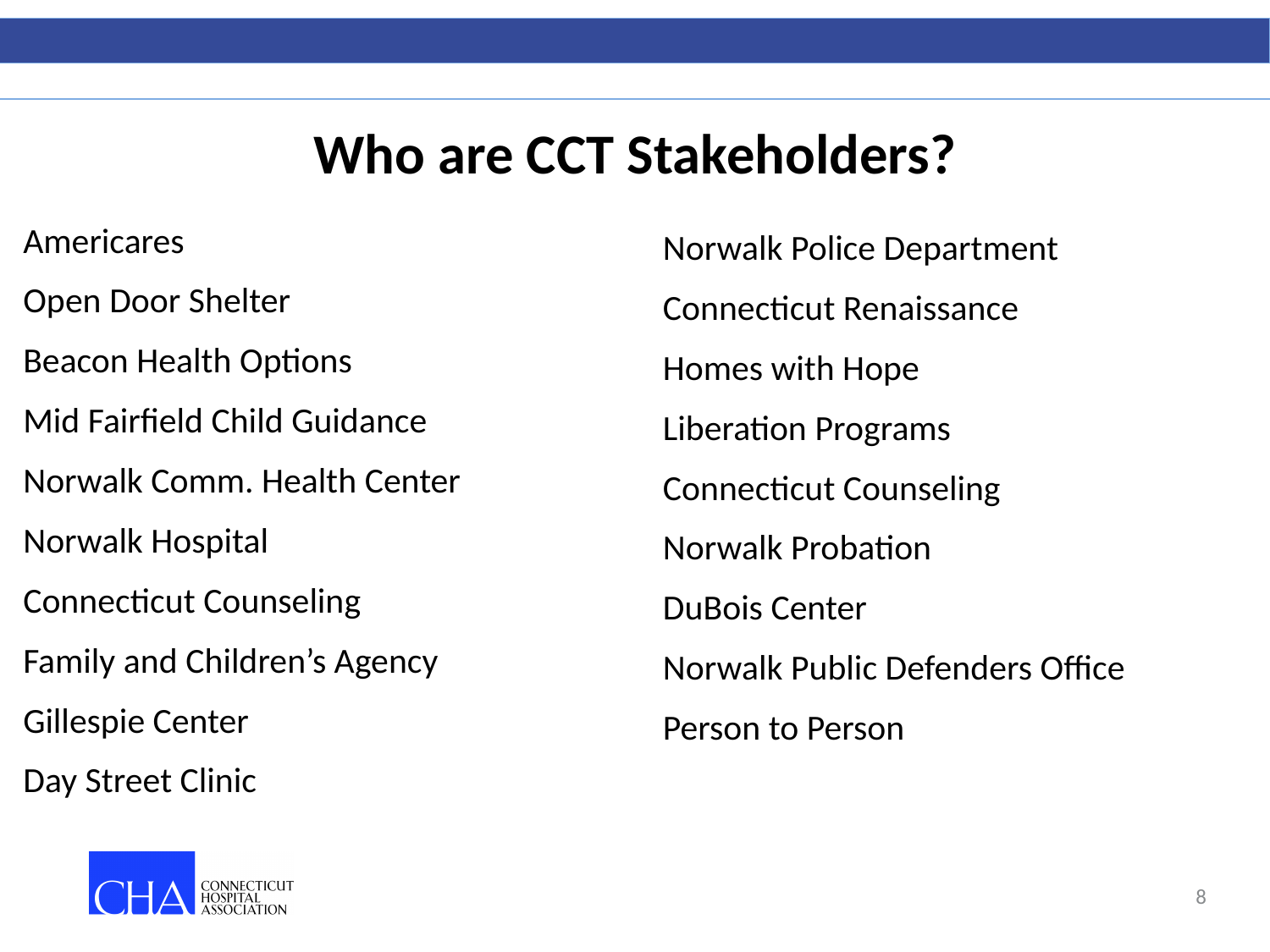

# Who are CCT Stakeholders?
Americares
Open Door Shelter
Beacon Health Options
Mid Fairfield Child Guidance
Norwalk Comm. Health Center
Norwalk Hospital
Connecticut Counseling
Family and Children’s Agency
Gillespie Center
Day Street Clinic

Norwalk Police Department
Connecticut Renaissance
Homes with Hope
Liberation Programs
Connecticut Counseling
Norwalk Probation
DuBois Center
Norwalk Public Defenders Office
Person to Person